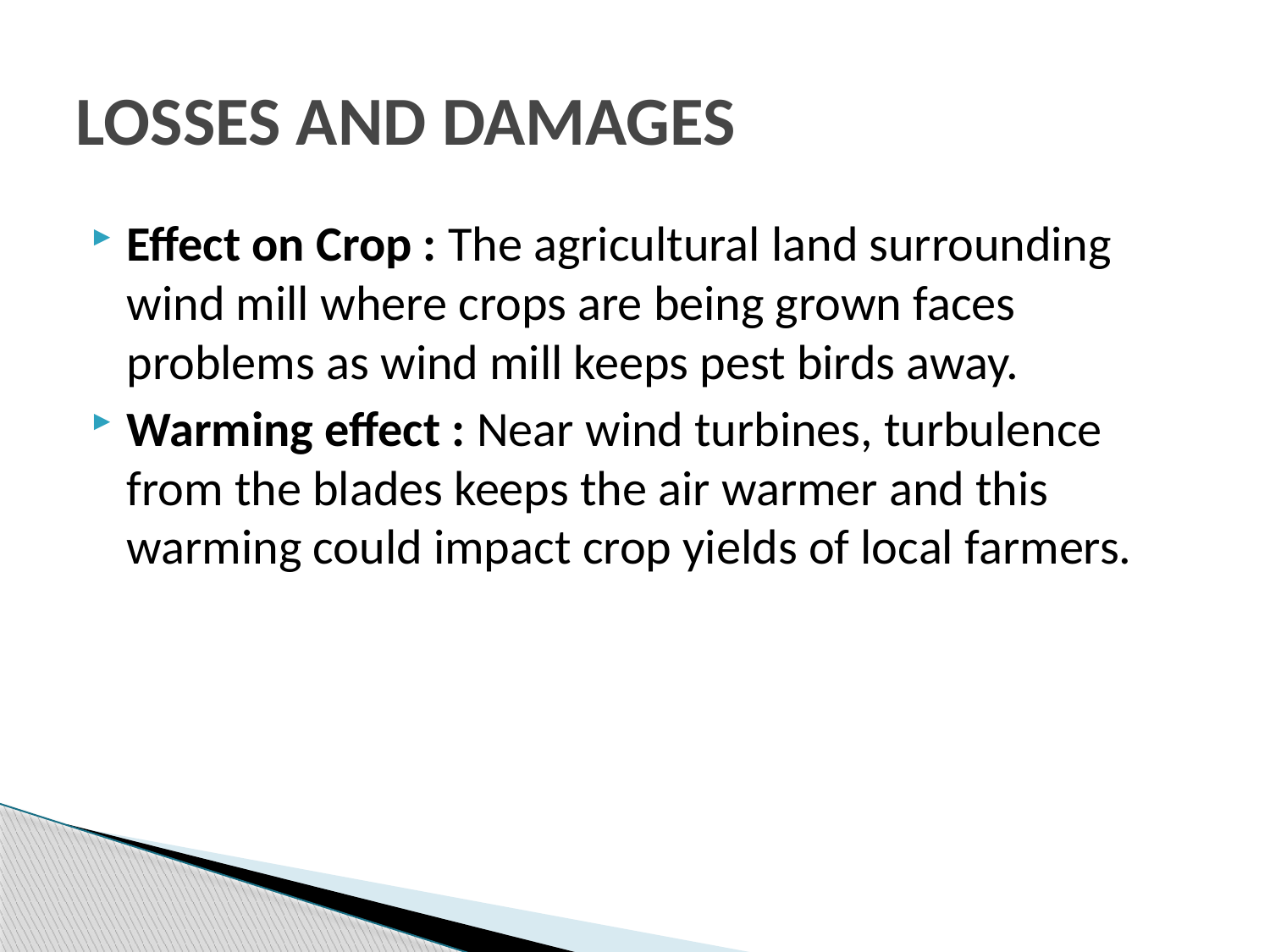

# LOSSES AND DAMAGES
Effect on Crop : The agricultural land surrounding wind mill where crops are being grown faces problems as wind mill keeps pest birds away.
Warming effect : Near wind turbines, turbulence from the blades keeps the air warmer and this warming could impact crop yields of local farmers.